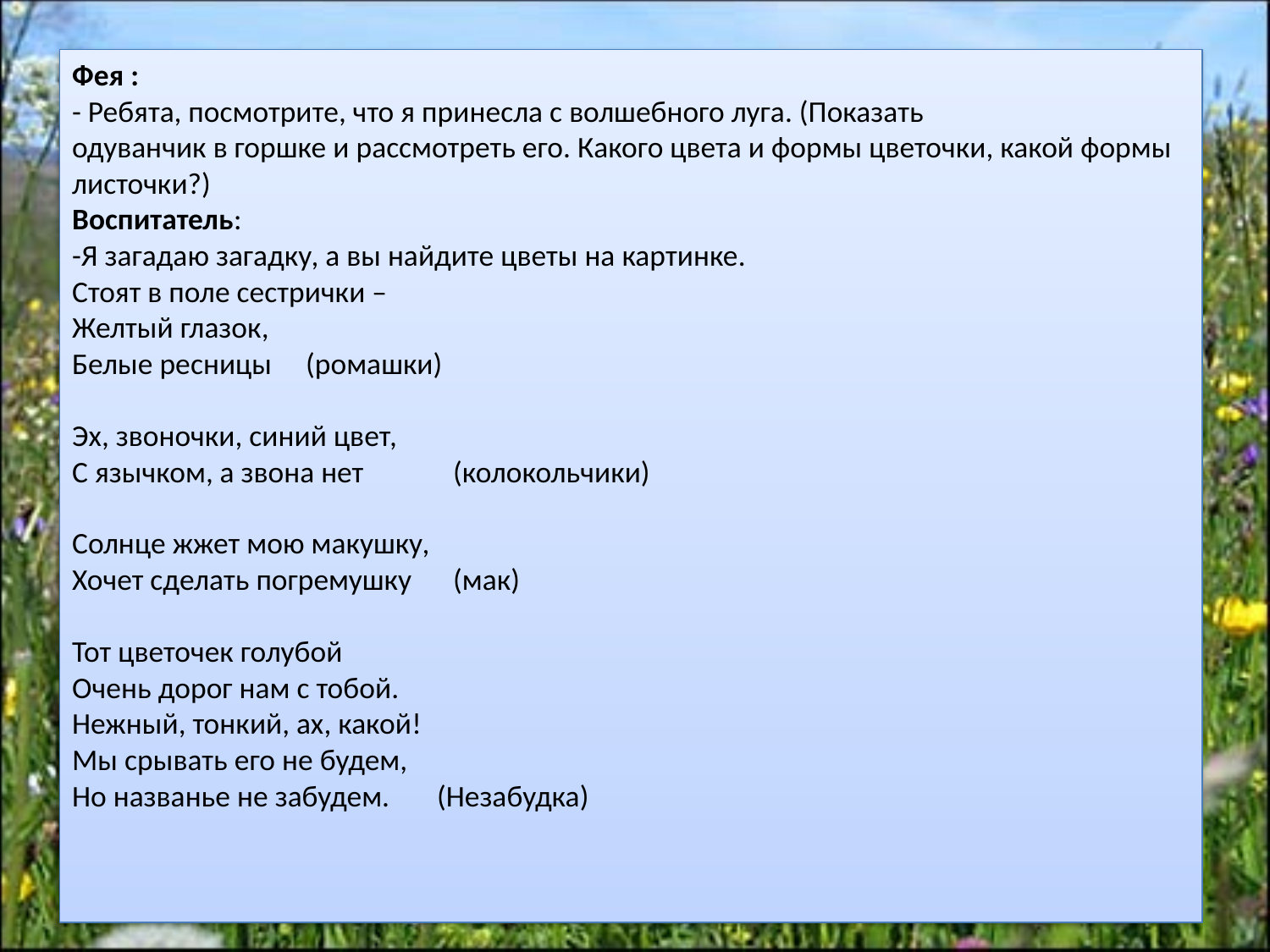

#
Фея :
- Ребята, посмотрите, что я принесла с волшебного луга. (Показать
одуванчик в горшке и рассмотреть его. Какого цвета и формы цветочки, какой формы листочки?)
Воспитатель:
-Я загадаю загадку, а вы найдите цветы на картинке.
Стоят в поле сестрички –
Желтый глазок,
Белые ресницы     (ромашки)

Эх, звоночки, синий цвет,
С язычком, а звона нет	(колокольчики)

Солнце жжет мою макушку,
Хочет сделать погремушку	(мак)

Тот цветочек голубой
Очень дорог нам с тобой.
Нежный, тонкий, ах, какой!
Мы срывать его не будем,
Но названье не забудем.       (Незабудка)